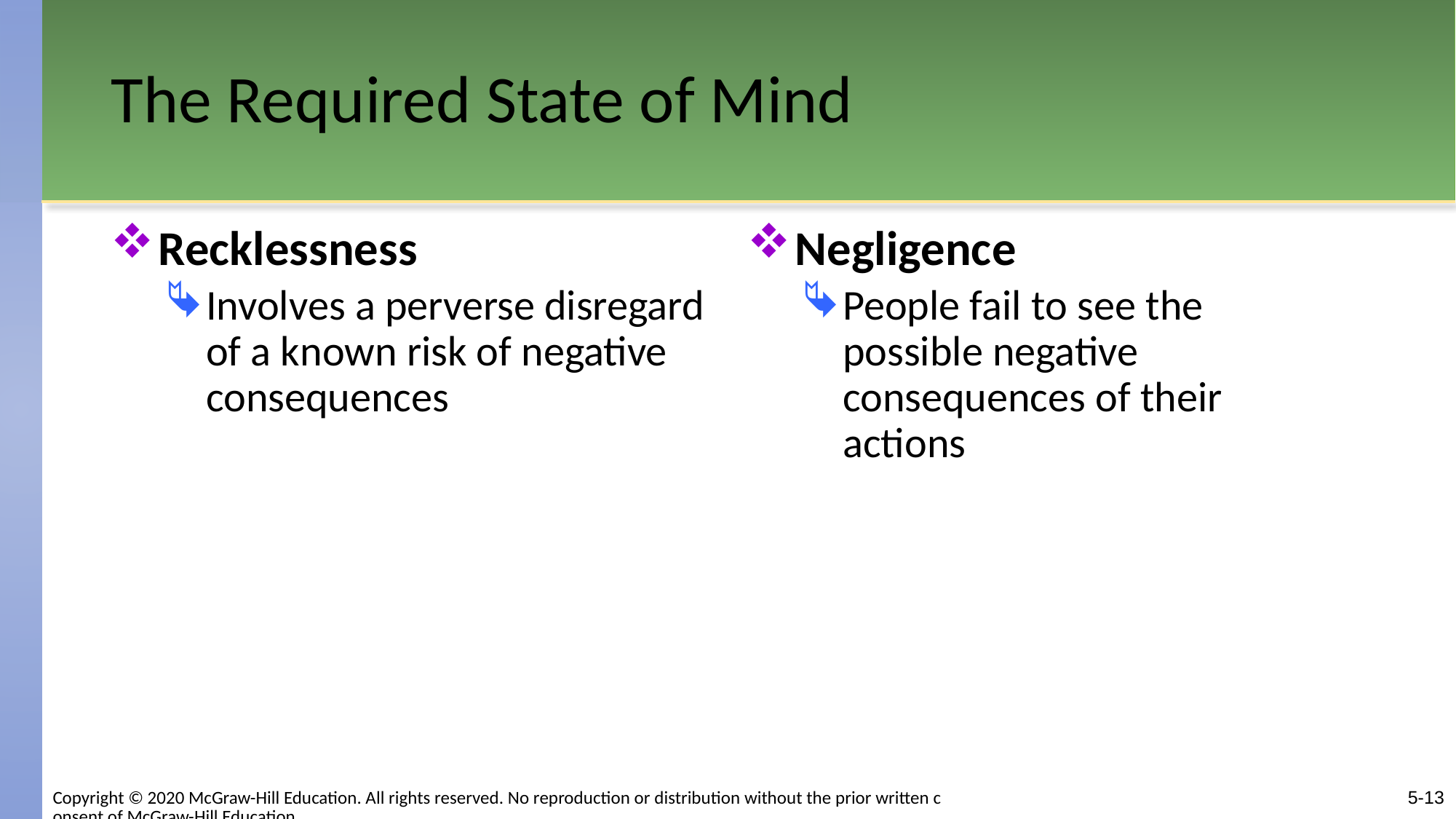

# The Required State of Mind
Recklessness
Involves a perverse disregard of a known risk of negative consequences

Negligence
People fail to see the possible negative consequences of their actions

Copyright © 2020 McGraw-Hill Education. All rights reserved. No reproduction or distribution without the prior written consent of McGraw-Hill Education.
5-13